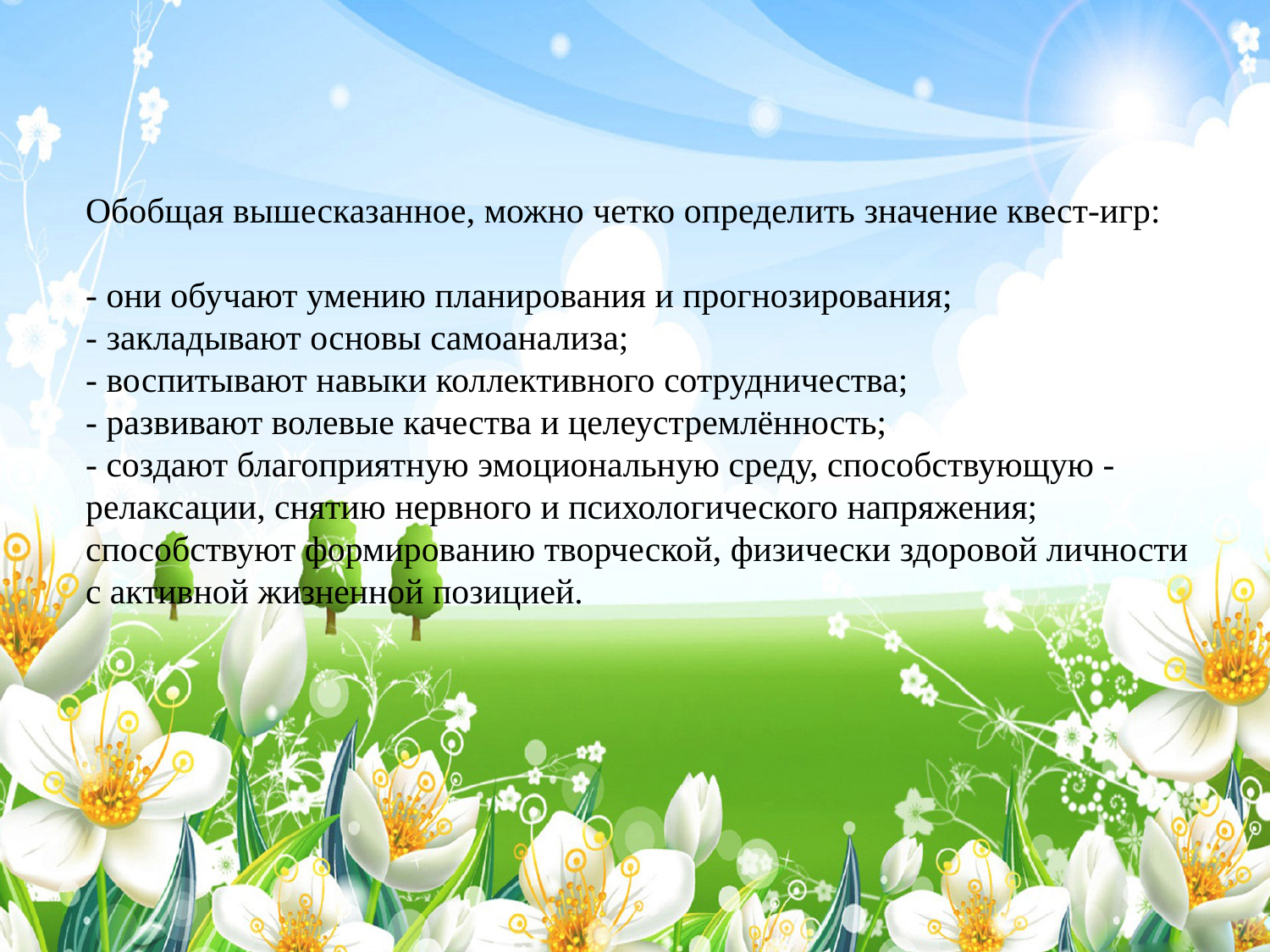

Обобщая вышесказанное, можно четко определить значение квест-игр:

- они обучают умению планирования и прогнозирования;
- закладывают основы самоанализа;
- воспитывают навыки коллективного сотрудничества;
- развивают волевые качества и целеустремлённость;
- создают благоприятную эмоциональную среду, способствующую - релаксации, снятию нервного и психологического напряжения;
способствуют формированию творческой, физически здоровой личности с активной жизненной позицией.